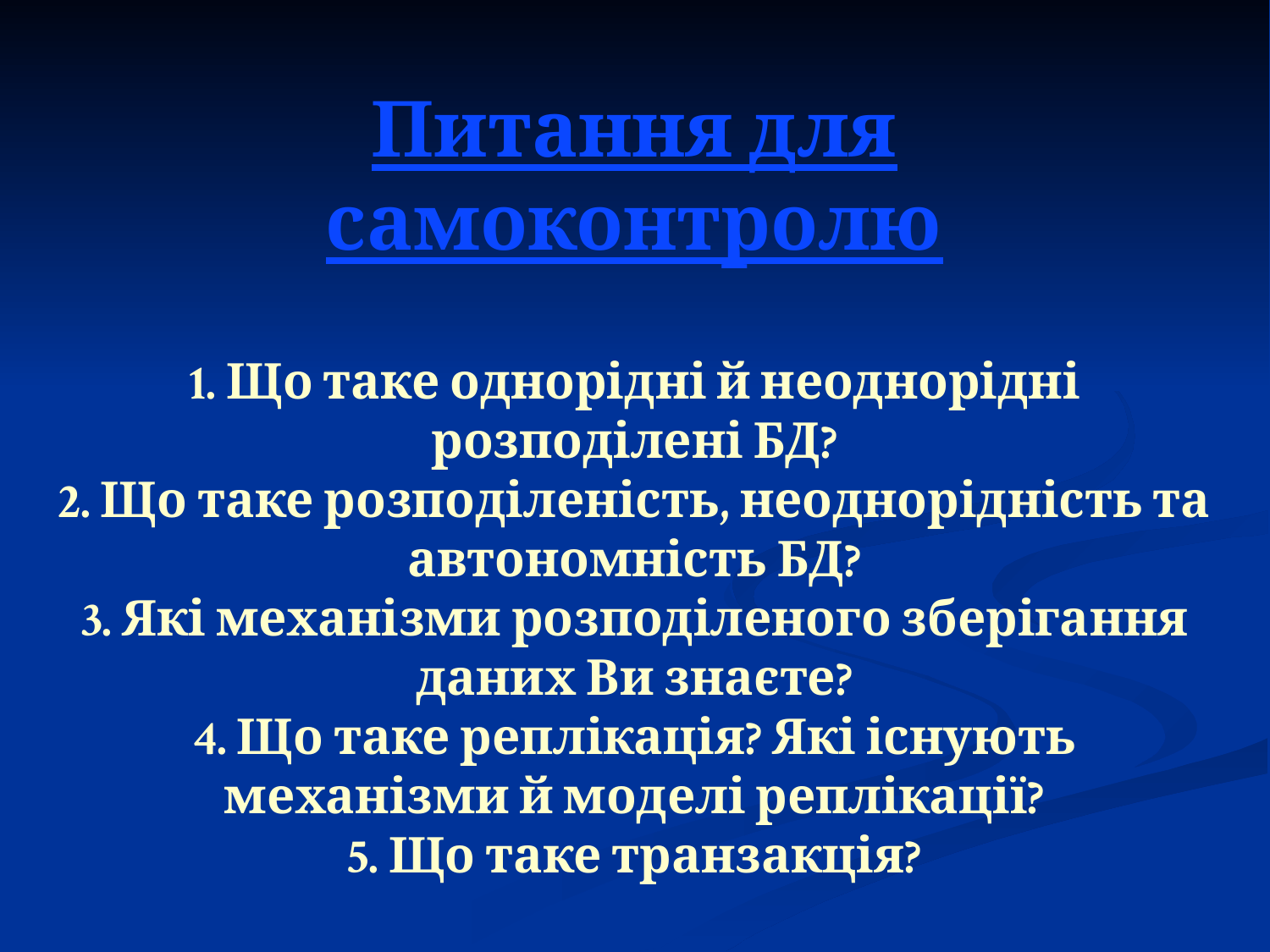

# Питання для самоконтролю 1. Що таке однорідні й неоднорідні розподілені БД? 2. Що таке розподіленість, неоднорідність та автономність БД? 3. Які механізми розподіленого зберігання даних Ви знаєте? 4. Що таке реплікація? Які існують механізми й моделі реплікації? 5. Що таке транзакція?